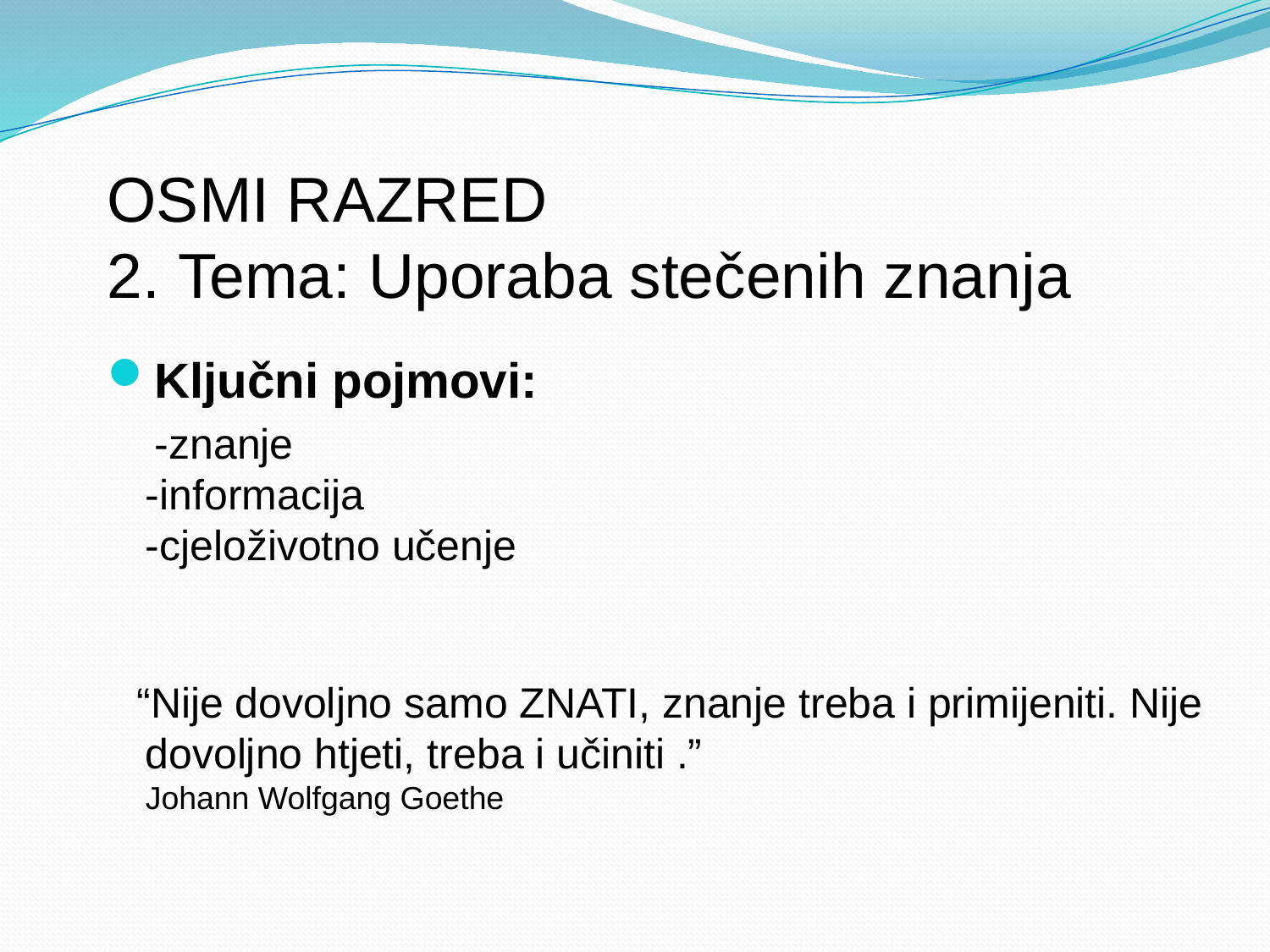

OSMI RAZRED
2. Tema: Uporaba stečenih znanja

Ključni pojmovi:
    -znanje
-informacija
-cjeloživotno učenje

   “Nije dovoljno samo ZNATI, znanje treba i primijeniti. Nije dovoljno htjeti, treba i učiniti .”
Johann Wolfgang Goethe